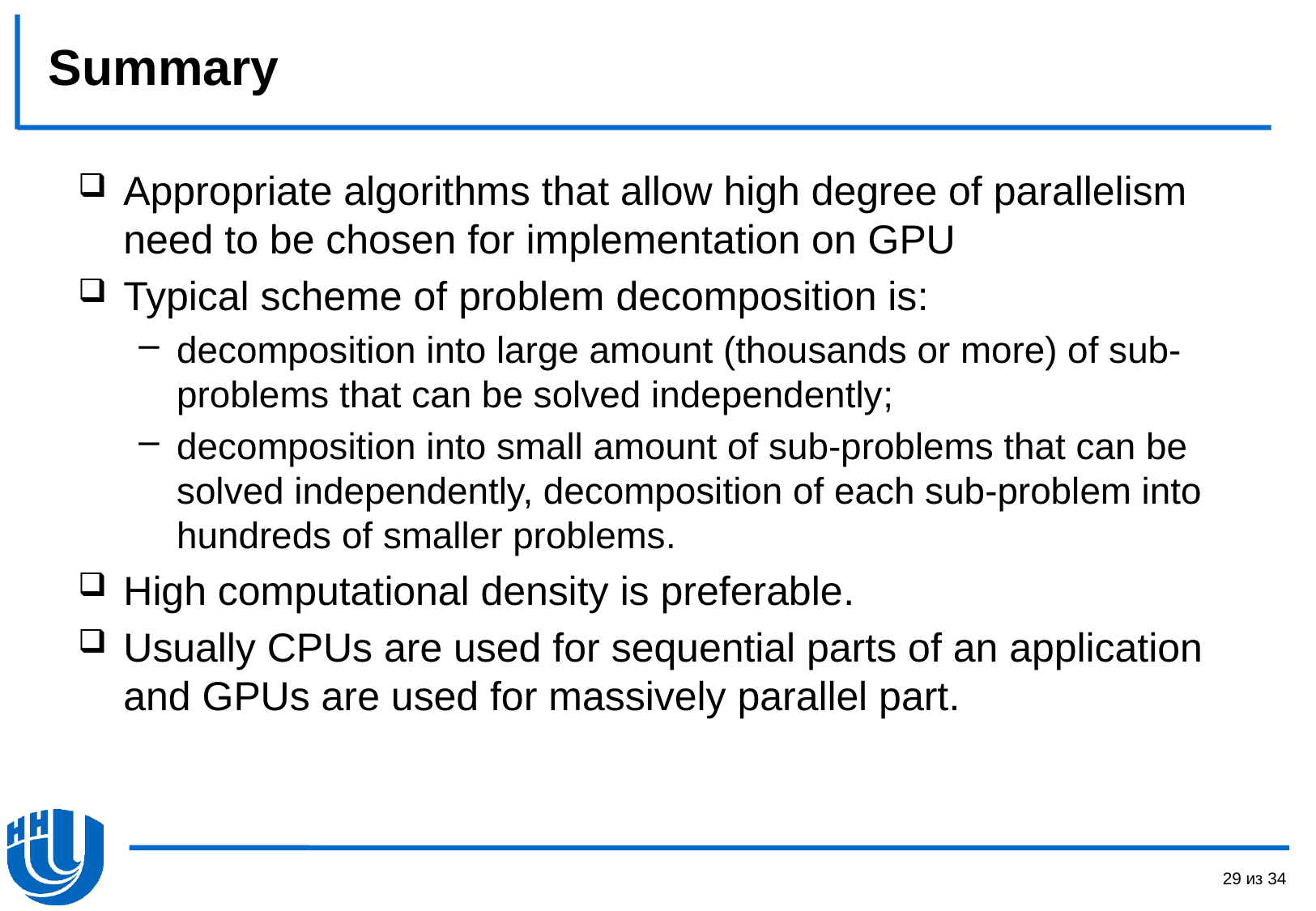

# Summary
Appropriate algorithms that allow high degree of parallelism need to be chosen for implementation on GPU
Typical scheme of problem decomposition is:
decomposition into large amount (thousands or more) of sub-problems that can be solved independently;
decomposition into small amount of sub-problems that can be solved independently, decomposition of each sub-problem into hundreds of smaller problems.
High computational density is preferable.
Usually CPUs are used for sequential parts of an application and GPUs are used for massively parallel part.

29